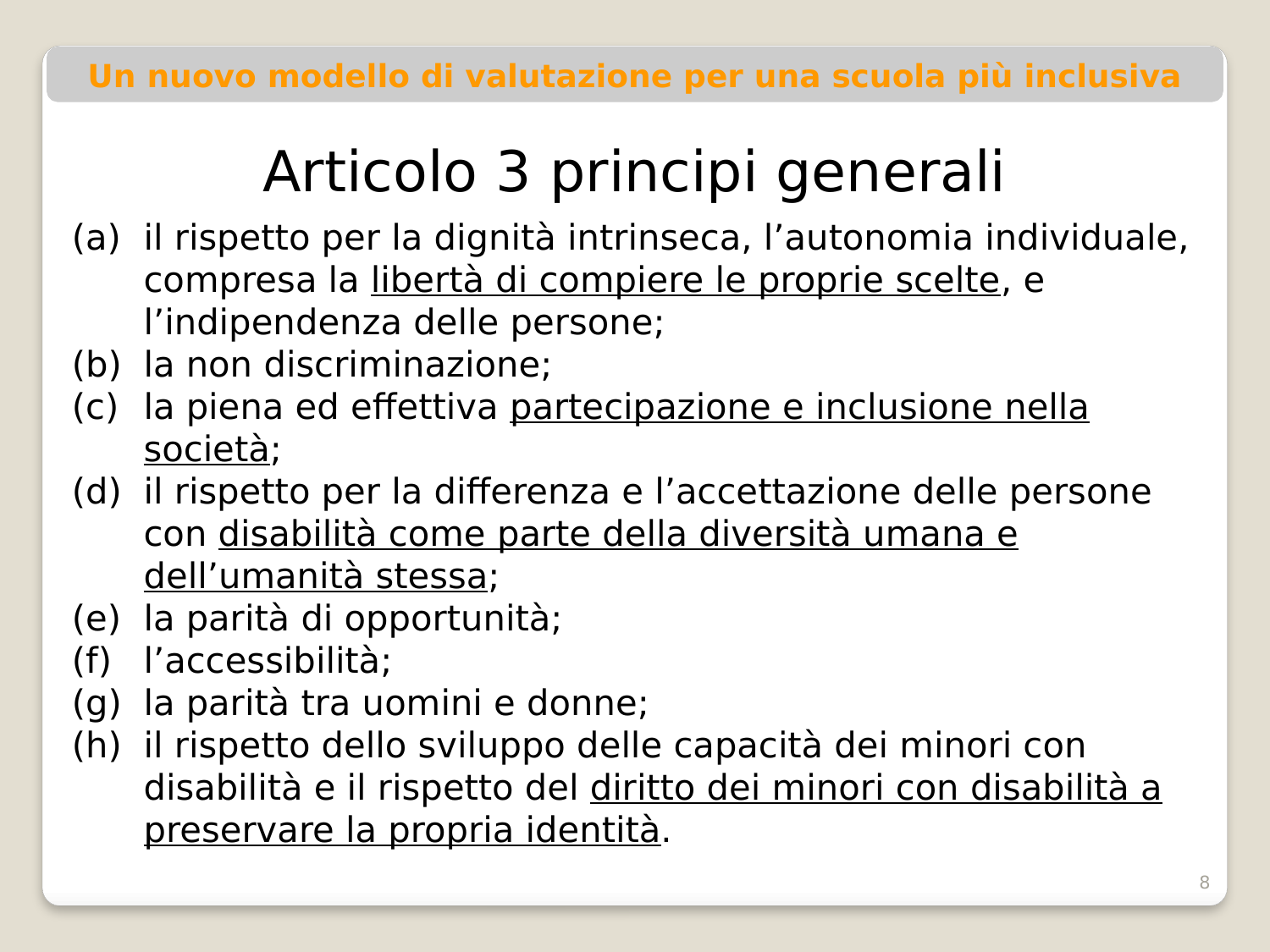

Un nuovo modello di valutazione per una scuola più inclusiva
Articolo 3 principi generali
il rispetto per la dignità intrinseca, l’autonomia individuale, compresa la libertà di compiere le proprie scelte, e l’indipendenza delle persone;
la non discriminazione;
la piena ed effettiva partecipazione e inclusione nella società;
il rispetto per la differenza e l’accettazione delle persone con disabilità come parte della diversità umana e dell’umanità stessa;
la parità di opportunità;
l’accessibilità;
la parità tra uomini e donne;
il rispetto dello sviluppo delle capacità dei minori con disabilità e il rispetto del diritto dei minori con disabilità a preservare la propria identità.
8